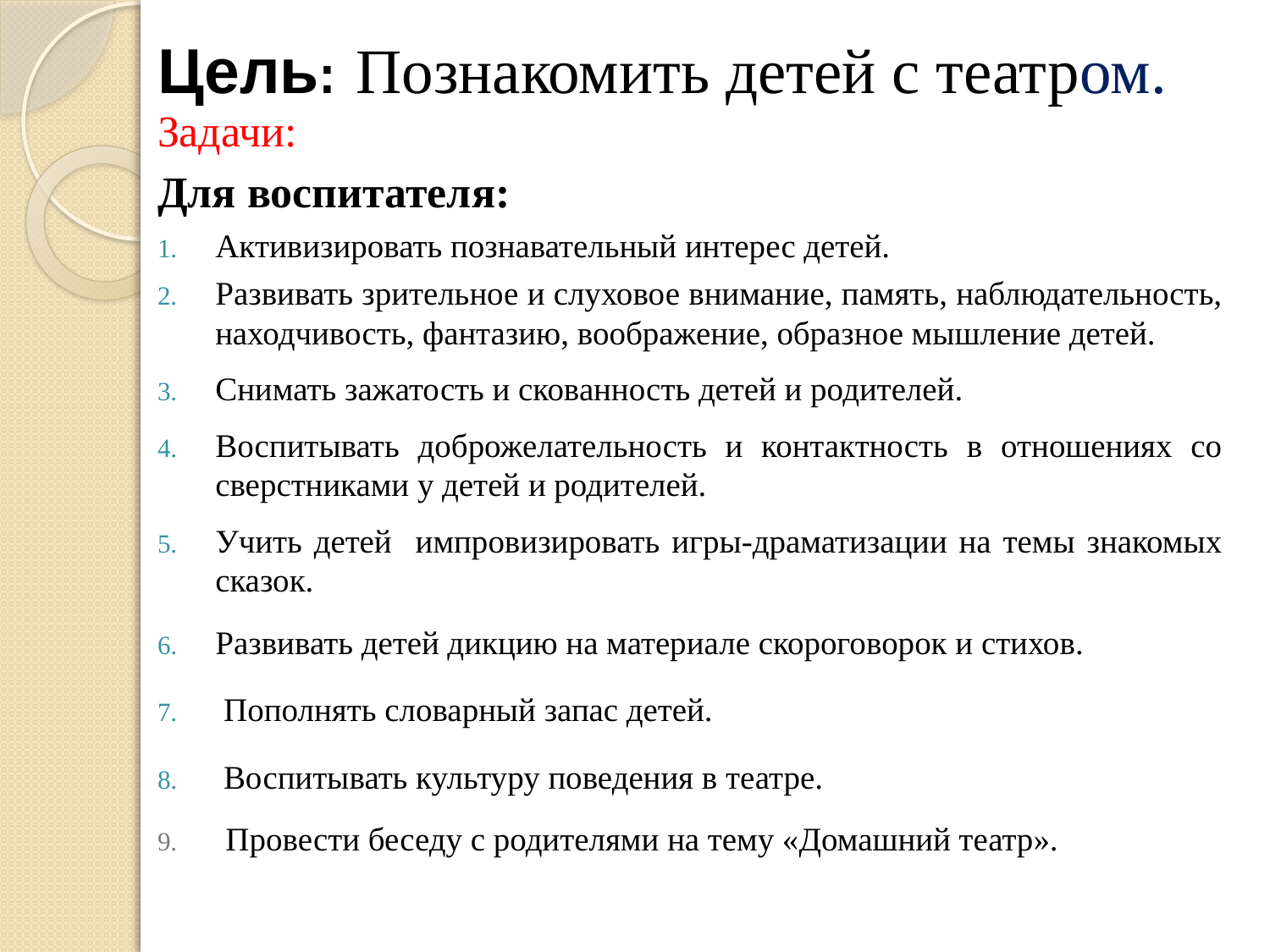

# Цель: Познакомить детей с театром.
Задачи:
Для воспитателя:
Активизировать познавательный интерес детей.
Развивать зрительное и слуховое внимание, память, наблюдательность, находчивость, фантазию, воображение, образное мышление детей.
Снимать зажатость и скованность детей и родителей.
Воспитывать доброжелательность и контактность в отношениях со сверстниками у детей и родителей.
Учить детей  импровизировать игры-драматизации на темы знакомых сказок.
Развивать детей дикцию на материале скороговорок и стихов.
 Пополнять словарный запас детей.
 Воспитывать культуру поведения в театре.
   Провести беседу с родителями на тему «Домашний театр».